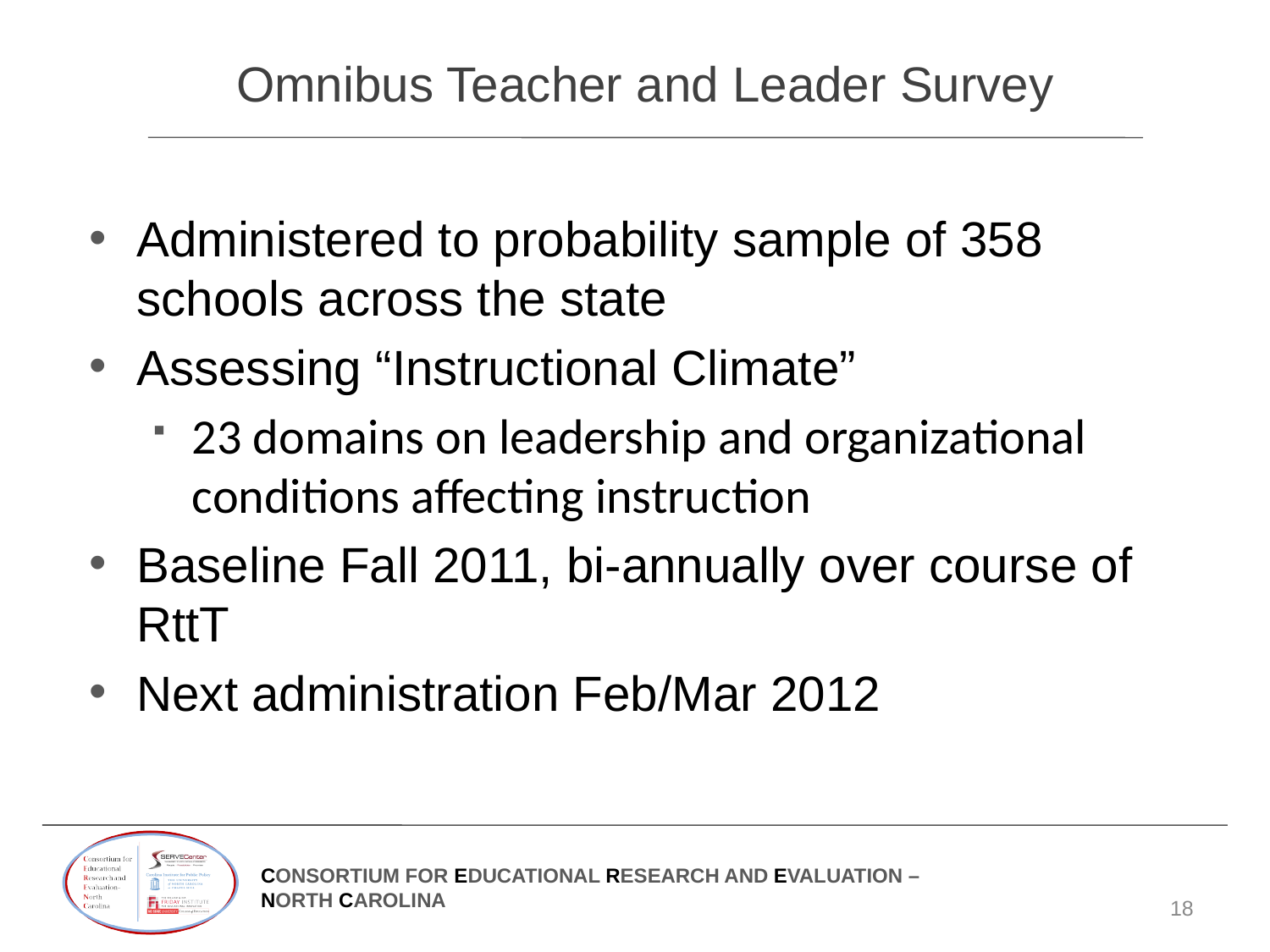

# Omnibus Teacher and Leader Survey
Administered to probability sample of 358 schools across the state
Assessing “Instructional Climate”
23 domains on leadership and organizational conditions affecting instruction
Baseline Fall 2011, bi-annually over course of RttT
Next administration Feb/Mar 2012

18